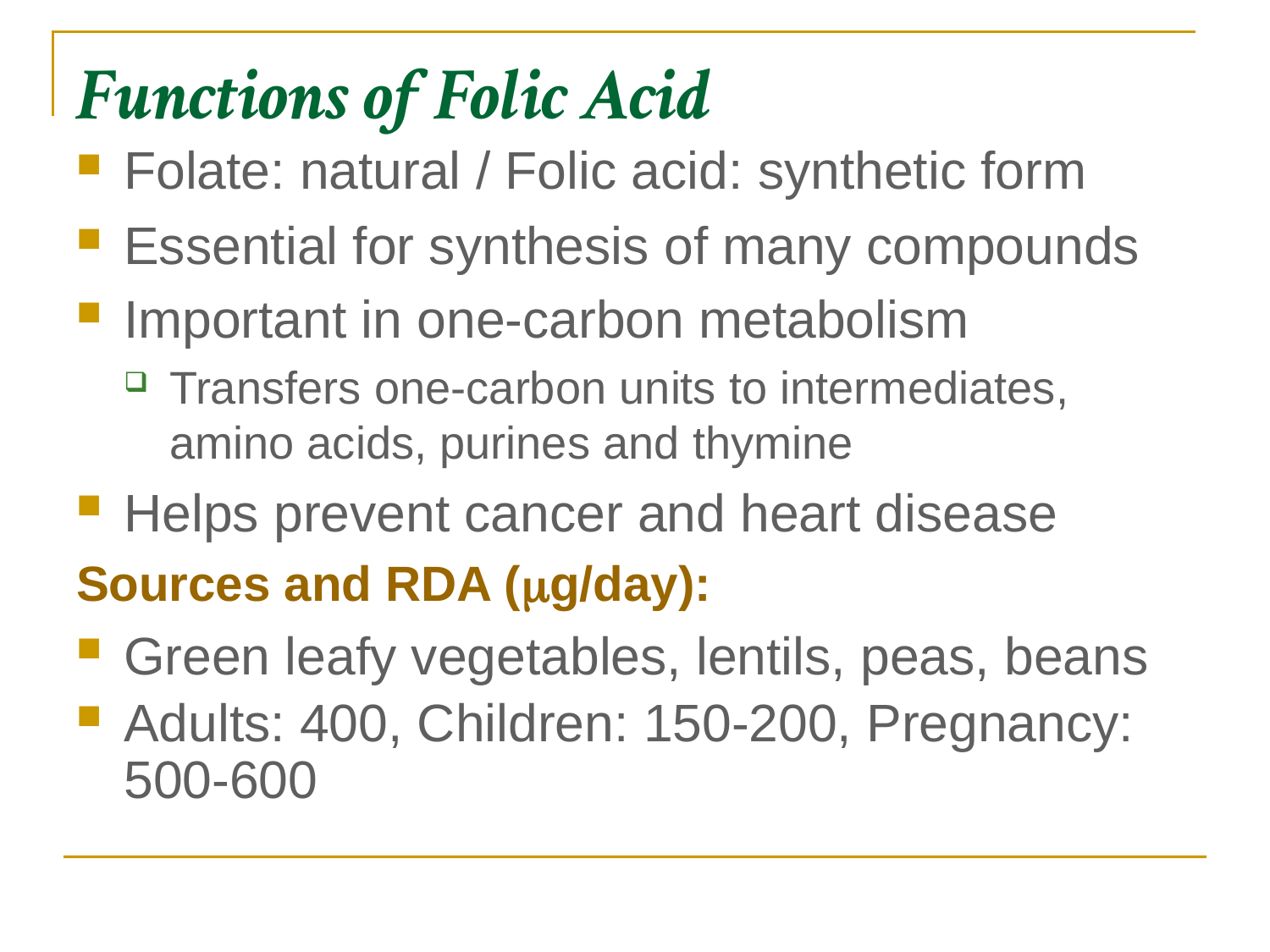

# Functions of Folic Acid
Folate: natural / Folic acid: synthetic form
Essential for synthesis of many compounds
Important in one-carbon metabolism
Transfers one-carbon units to intermediates, amino acids, purines and thymine
Helps prevent cancer and heart disease
Sources and RDA (μg/day):
Green leafy vegetables, lentils, peas, beans
Adults: 400, Children: 150-200, Pregnancy: 500-600